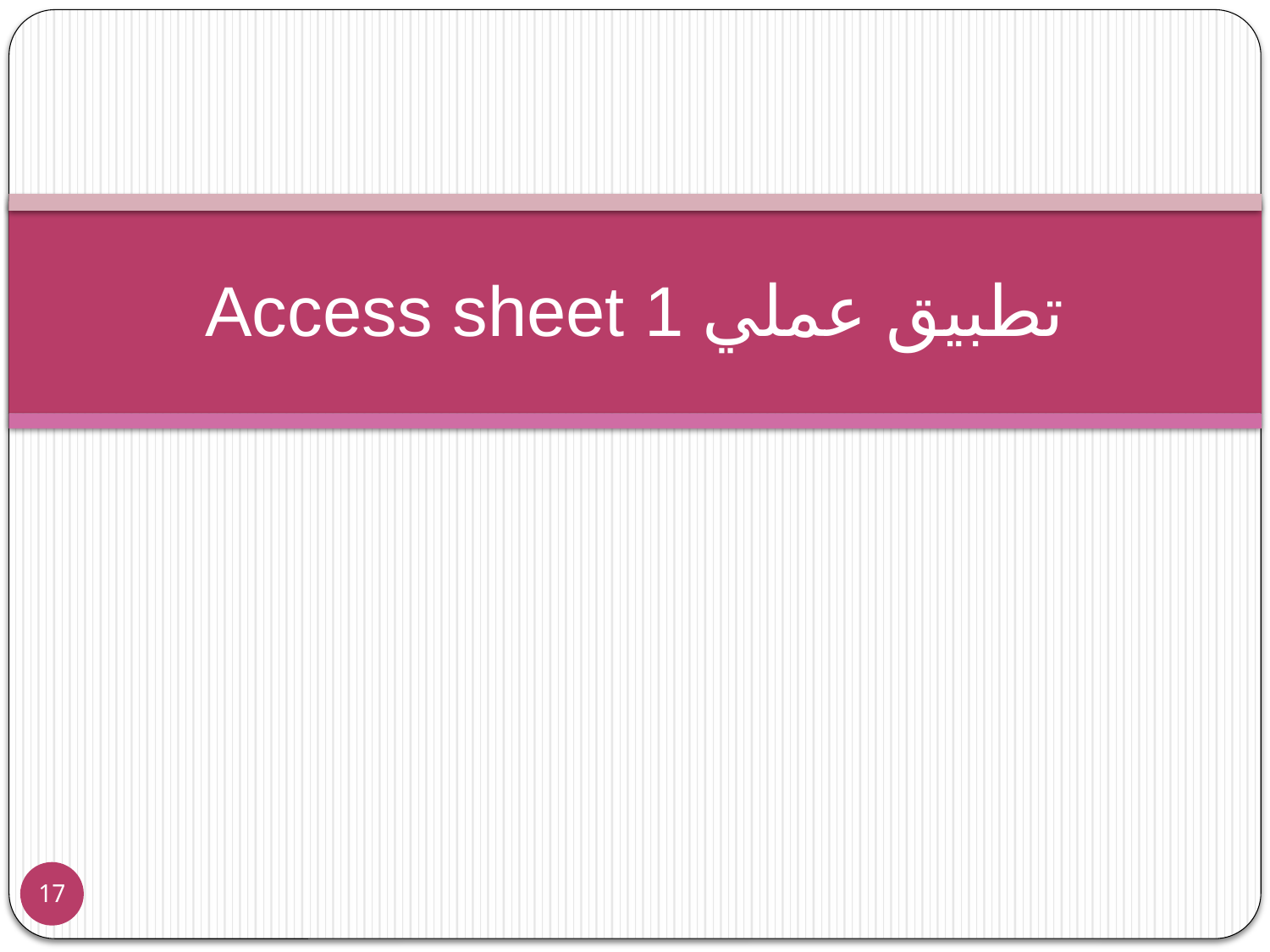

# تطبيق عملي Access sheet 1
17